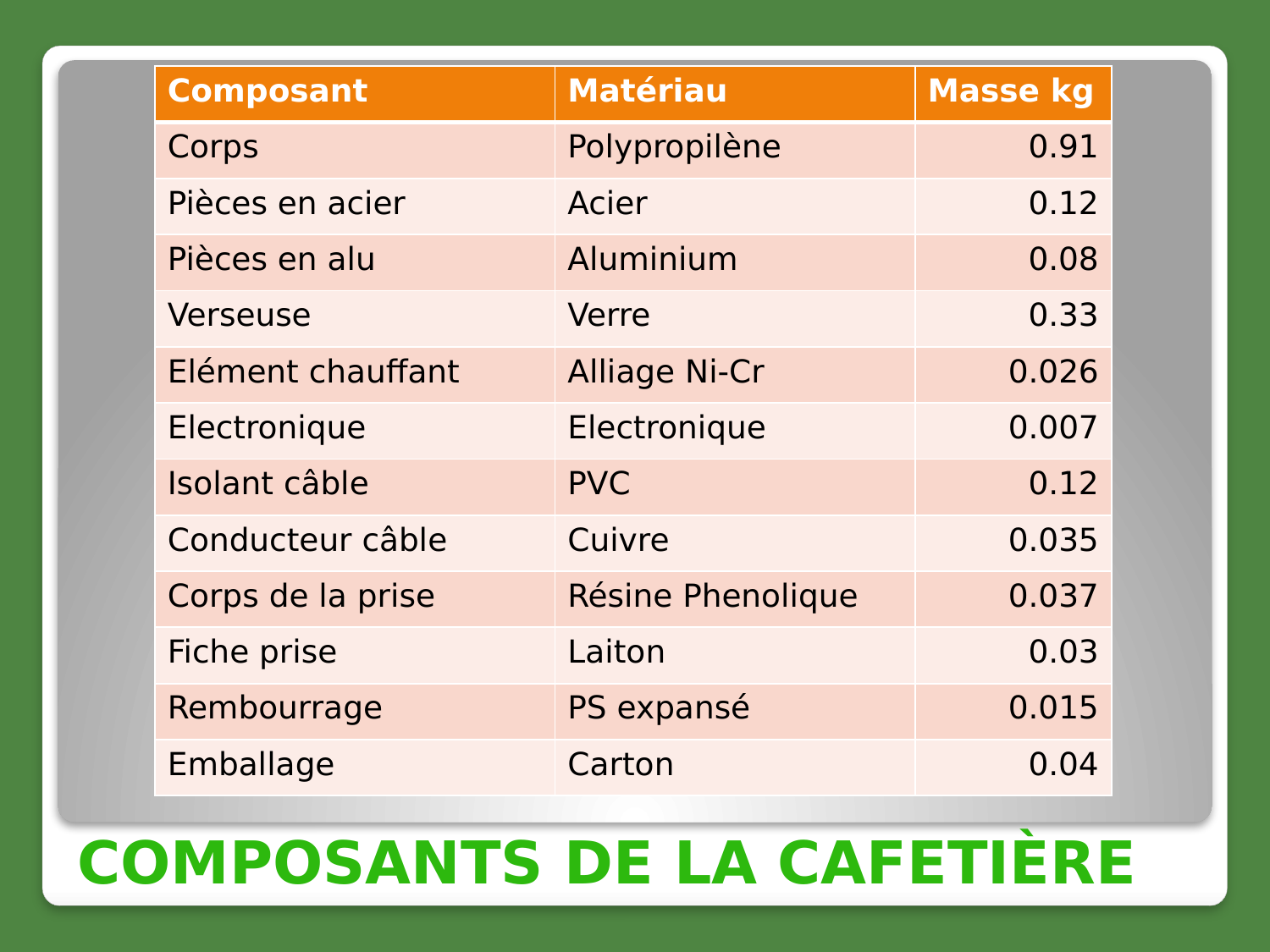

| Composant | Matériau | Masse kg |
| --- | --- | --- |
| Corps | Polypropilène | 0.91 |
| Pièces en acier | Acier | 0.12 |
| Pièces en alu | Aluminium | 0.08 |
| Verseuse | Verre | 0.33 |
| Elément chauffant | Alliage Ni-Cr | 0.026 |
| Electronique | Electronique | 0.007 |
| Isolant câble | PVC | 0.12 |
| Conducteur câble | Cuivre | 0.035 |
| Corps de la prise | Résine Phenolique | 0.037 |
| Fiche prise | Laiton | 0.03 |
| Rembourrage | PS expansé | 0.015 |
| Emballage | Carton | 0.04 |
# Composants de la cafetière